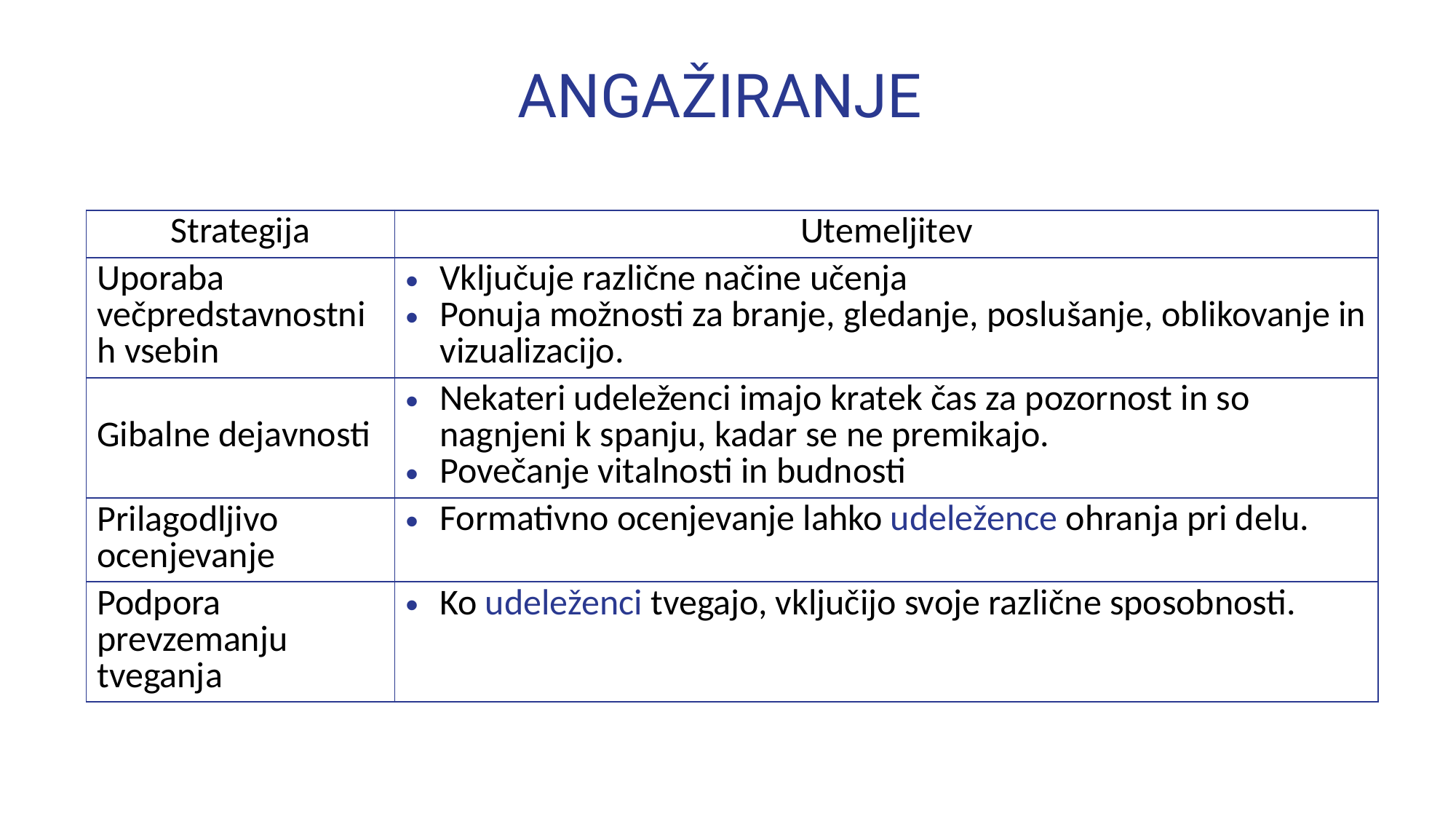

# ANGAŽIRANJE
| Strategija | Utemeljitev |
| --- | --- |
| Uporaba večpredstavnostnih vsebin | Vključuje različne načine učenja Ponuja možnosti za branje, gledanje, poslušanje, oblikovanje in vizualizacijo. |
| Gibalne dejavnosti | Nekateri udeleženci imajo kratek čas za pozornost in so nagnjeni k spanju, kadar se ne premikajo. Povečanje vitalnosti in budnosti |
| Prilagodljivo ocenjevanje | Formativno ocenjevanje lahko udeležence ohranja pri delu. |
| Podpora prevzemanju tveganja | Ko udeleženci tvegajo, vključijo svoje različne sposobnosti. |